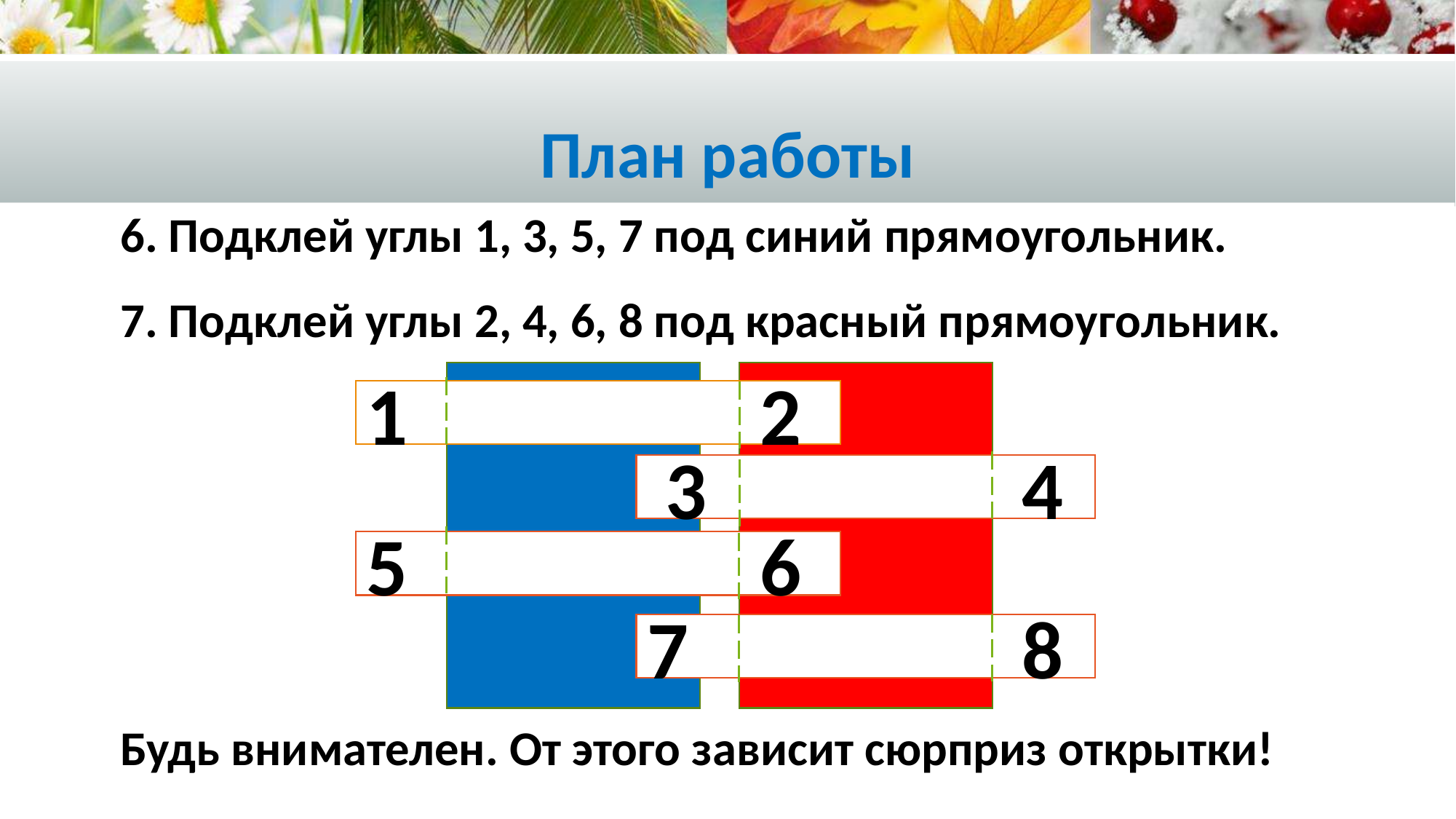

# План работы
6. Подклей углы 1, 3, 5, 7 под синий прямоугольник.
7. Подклей углы 2, 4, 6, 8 под красный прямоугольник.

Будь внимателен. От этого зависит сюрприз открытки!

1                   2

 3                 4
5                   6
7                  8